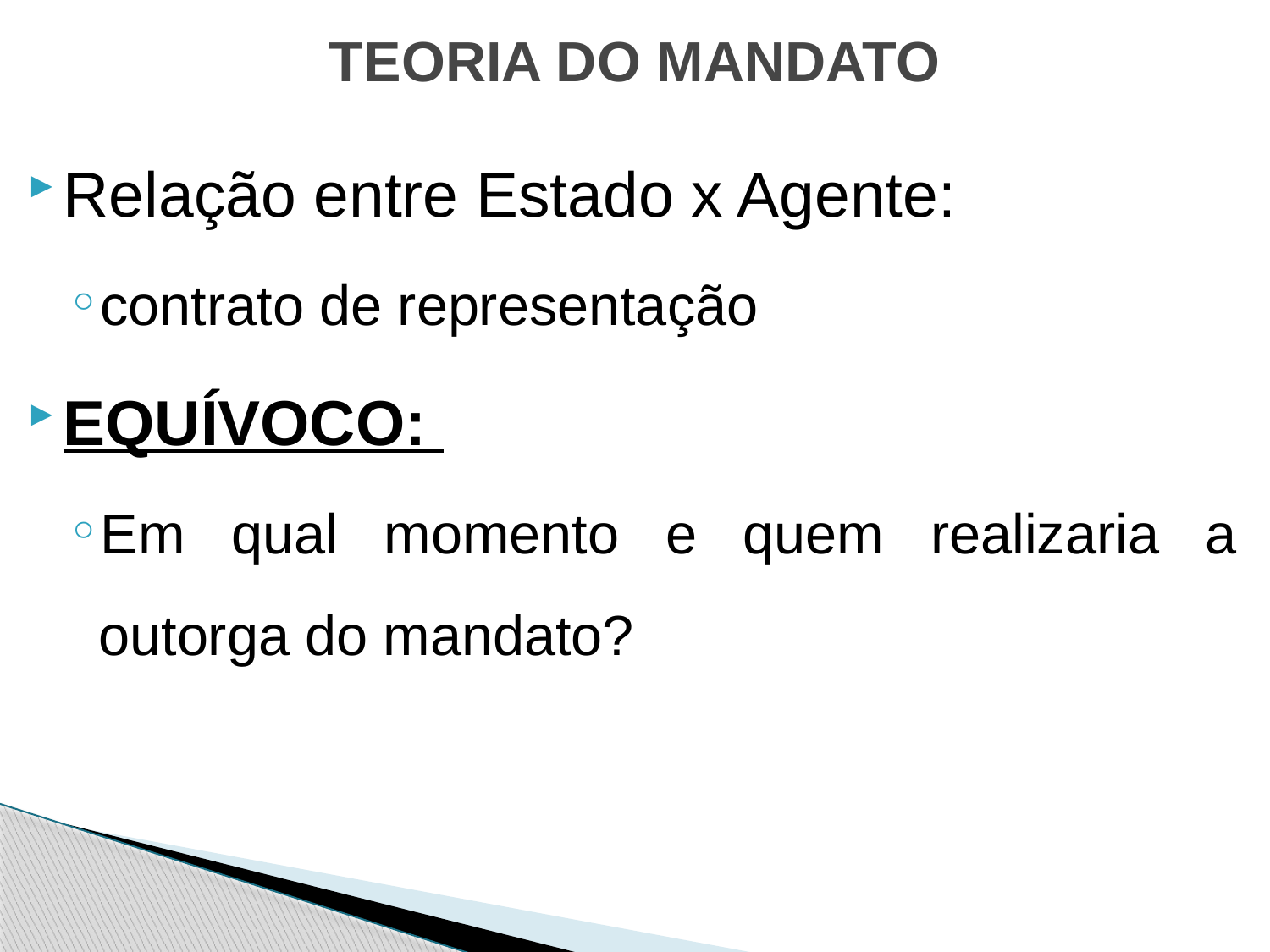

# TEORIA DO MANDATO
Relação entre Estado x Agente:
contrato de representação
EQUÍVOCO:
Em qual momento e quem realizaria a outorga do mandato?